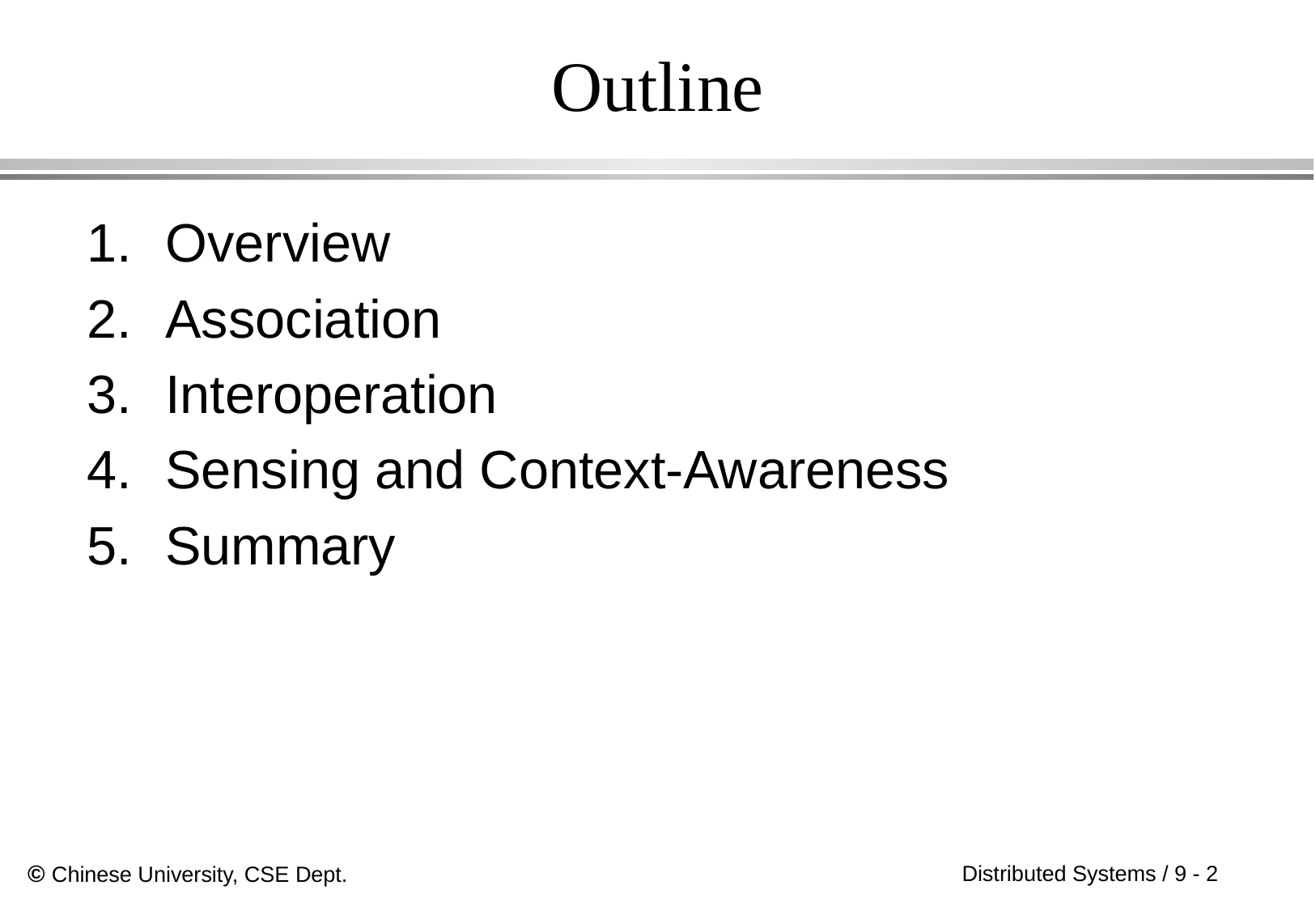

# Outline
Overview
Association
Interoperation
Sensing and Context-Awareness
Summary